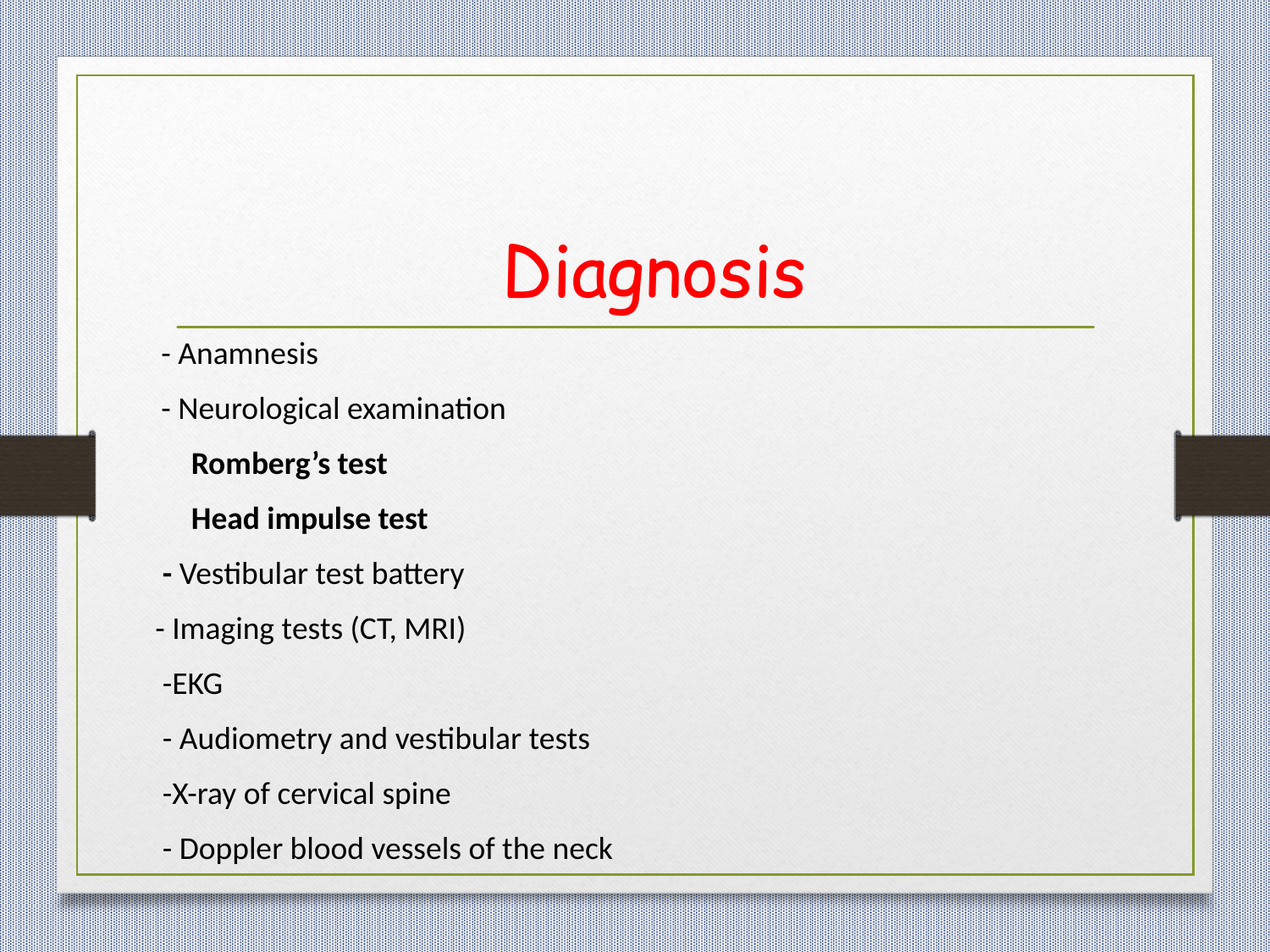

Diagnosis
- Anamnesis
- Neurological examination
             Romberg’s test
             Head impulse test
         - Vestibular test battery
        - Imaging tests (CT, MRI)
         -EKG
         - Audiometry and vestibular tests
         -X-ray of cervical spine
         - Doppler blood vessels of the neck